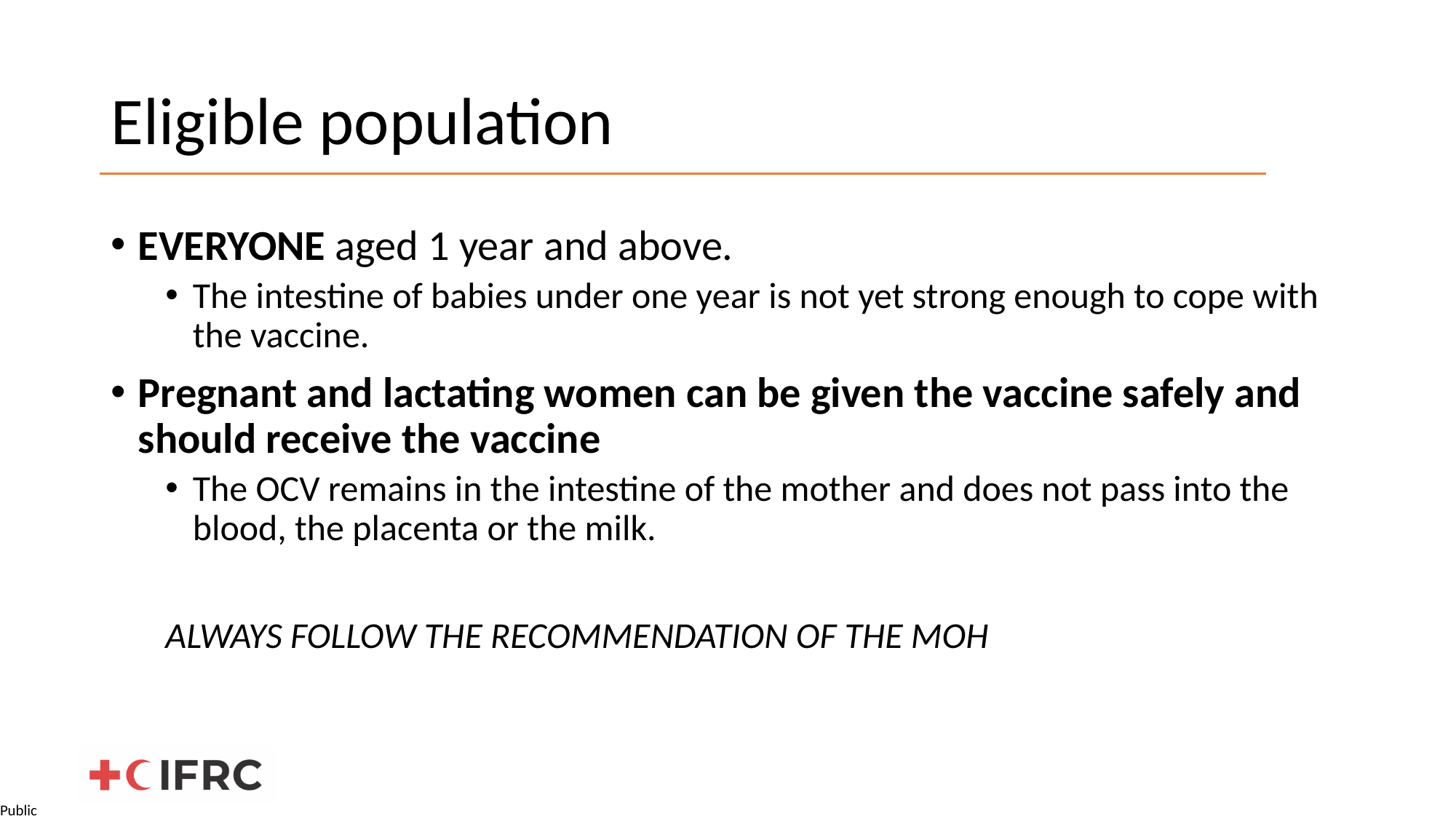

# Eligible population
EVERYONE aged 1 year and above.
The intestine of babies under one year is not yet strong enough to cope with the vaccine.
Pregnant and lactating women can be given the vaccine safely and should receive the vaccine
The OCV remains in the intestine of the mother and does not pass into the blood, the placenta or the milk.

ALWAYS FOLLOW THE RECOMMENDATION OF THE MOH